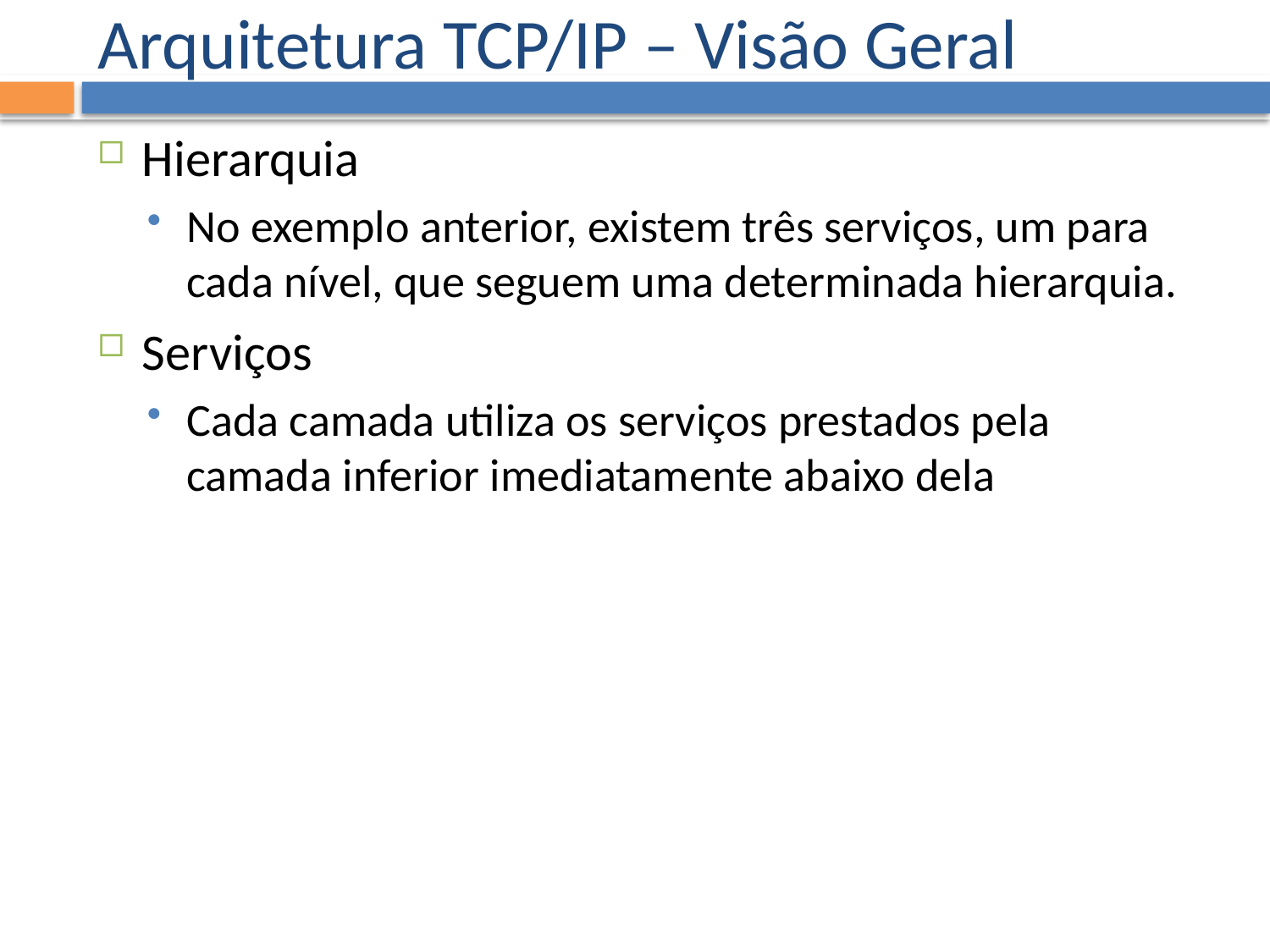

# Arquitetura TCP/IP – Visão Geral
Hierarquia
No exemplo anterior, existem três serviços, um para cada nível, que seguem uma determinada hierarquia.
Serviços
Cada camada utiliza os serviços prestados pela camada inferior imediatamente abaixo dela